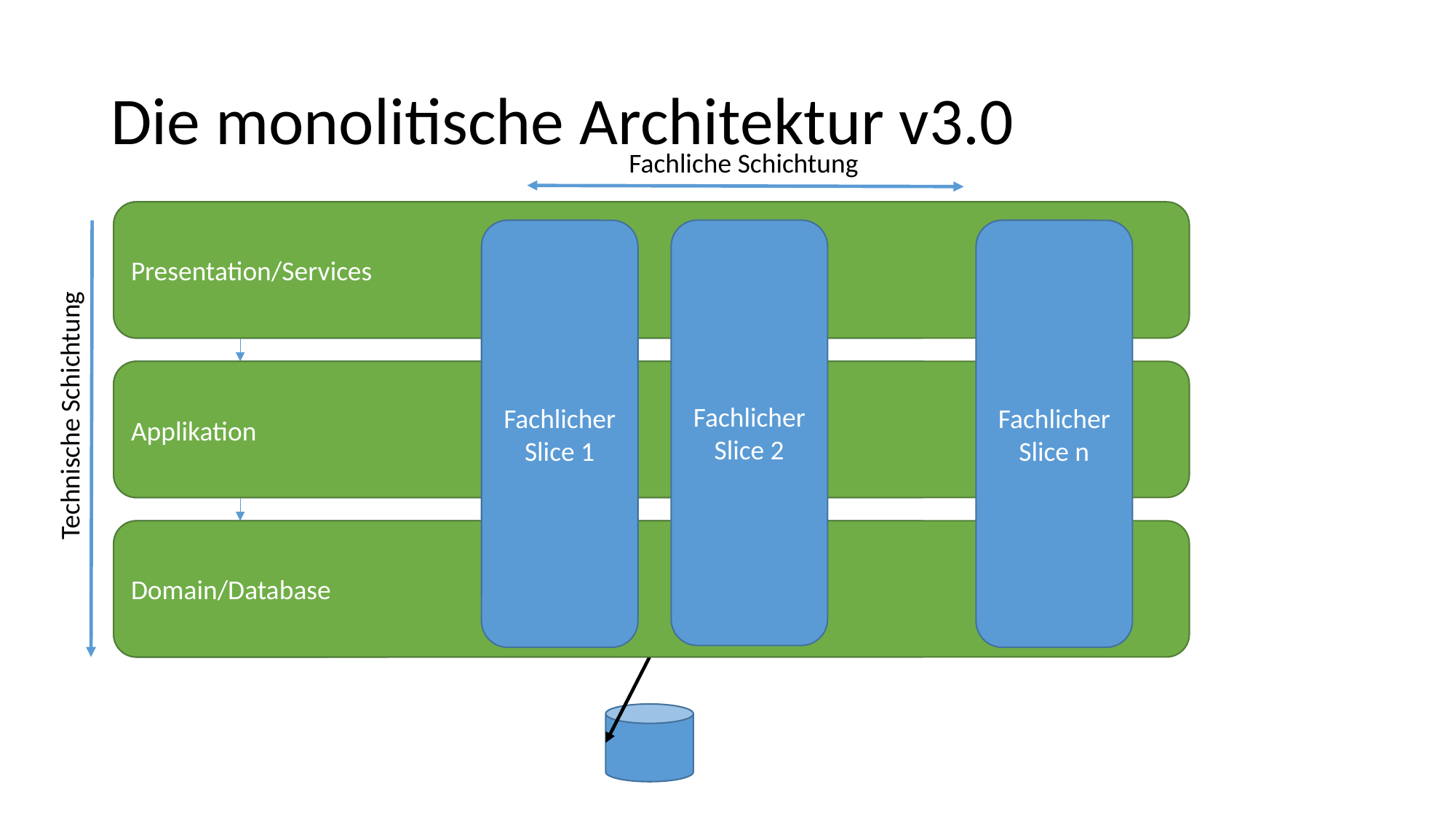

# Die monolitische Architektur v3.0
Fachliche Schichtung
Presentation/Services
Presentation/Services
Applikation
Applikation
Technische Schichtung
Domain/Database
Domain/Database

Fachlicher Slice 2
Fachlicher Slice 1
Fachlicher Slice n